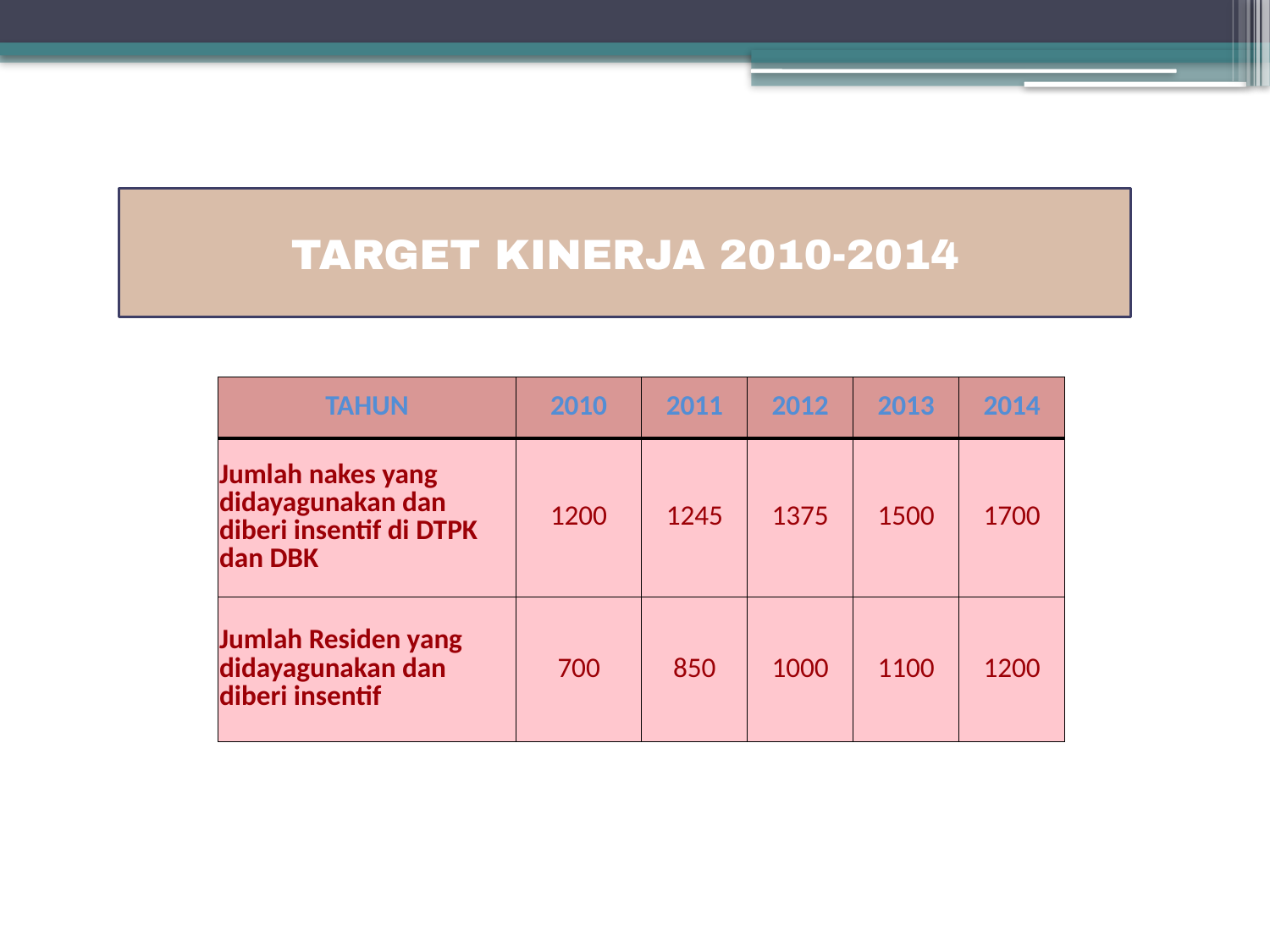

TARGET KINERJA 2010-2014
| TAHUN | 2010 | 2011 | 2012 | 2013 | 2014 |
| --- | --- | --- | --- | --- | --- |
| Jumlah nakes yang didayagunakan dan diberi insentif di DTPK dan DBK | 1200 | 1245 | 1375 | 1500 | 1700 |
| Jumlah Residen yang didayagunakan dan diberi insentif | 700 | 850 | 1000 | 1100 | 1200 |